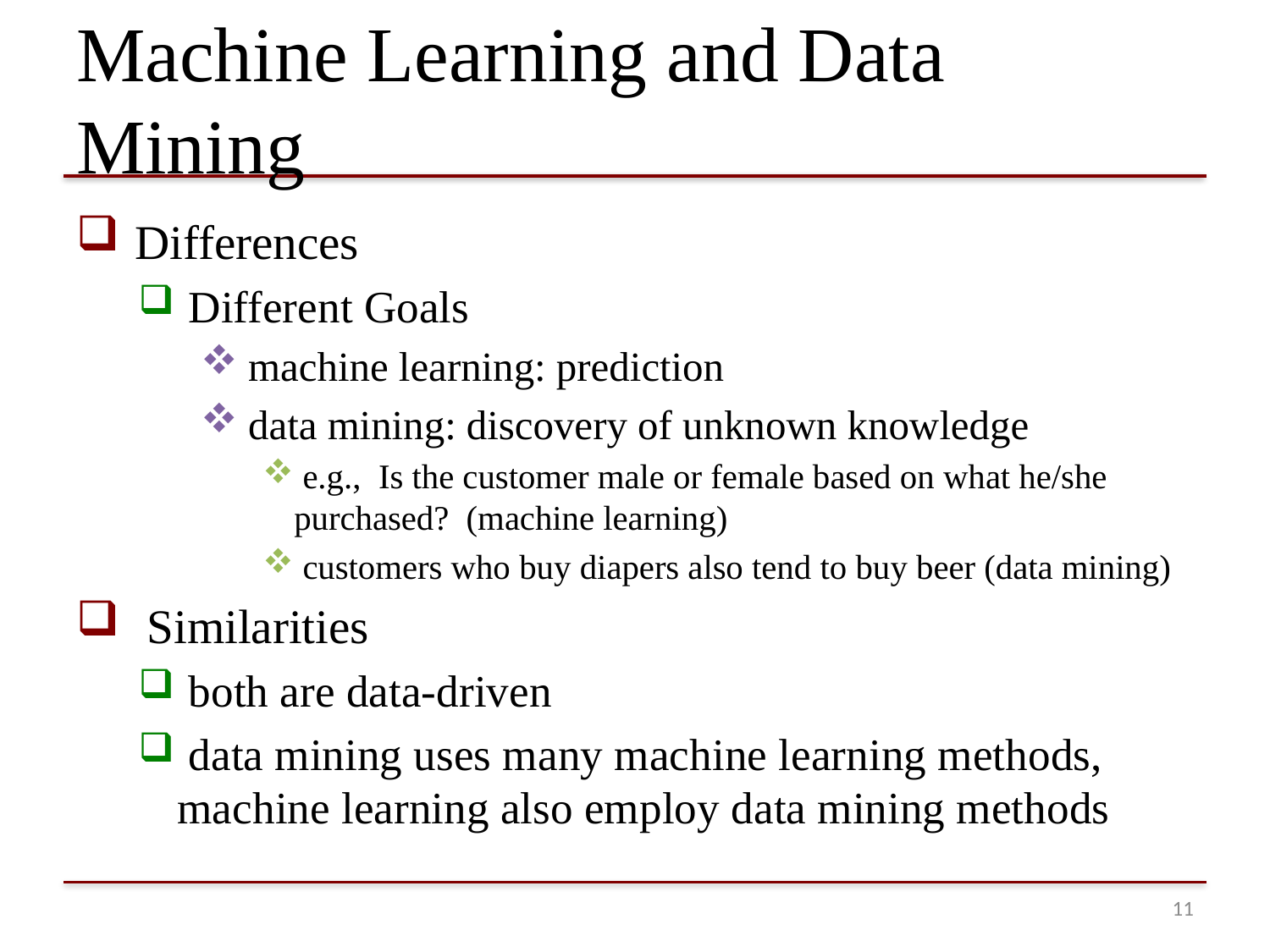

# Machine Learning and Data Mining
 Differences
 Different Goals
 machine learning: prediction
 data mining: discovery of unknown knowledge
 e.g.,  Is the customer male or female based on what he/she purchased?  (machine learning)
 customers who buy diapers also tend to buy beer (data mining)
  Similarities
 both are data-driven
 data mining uses many machine learning methods, machine learning also employ data mining methods

11